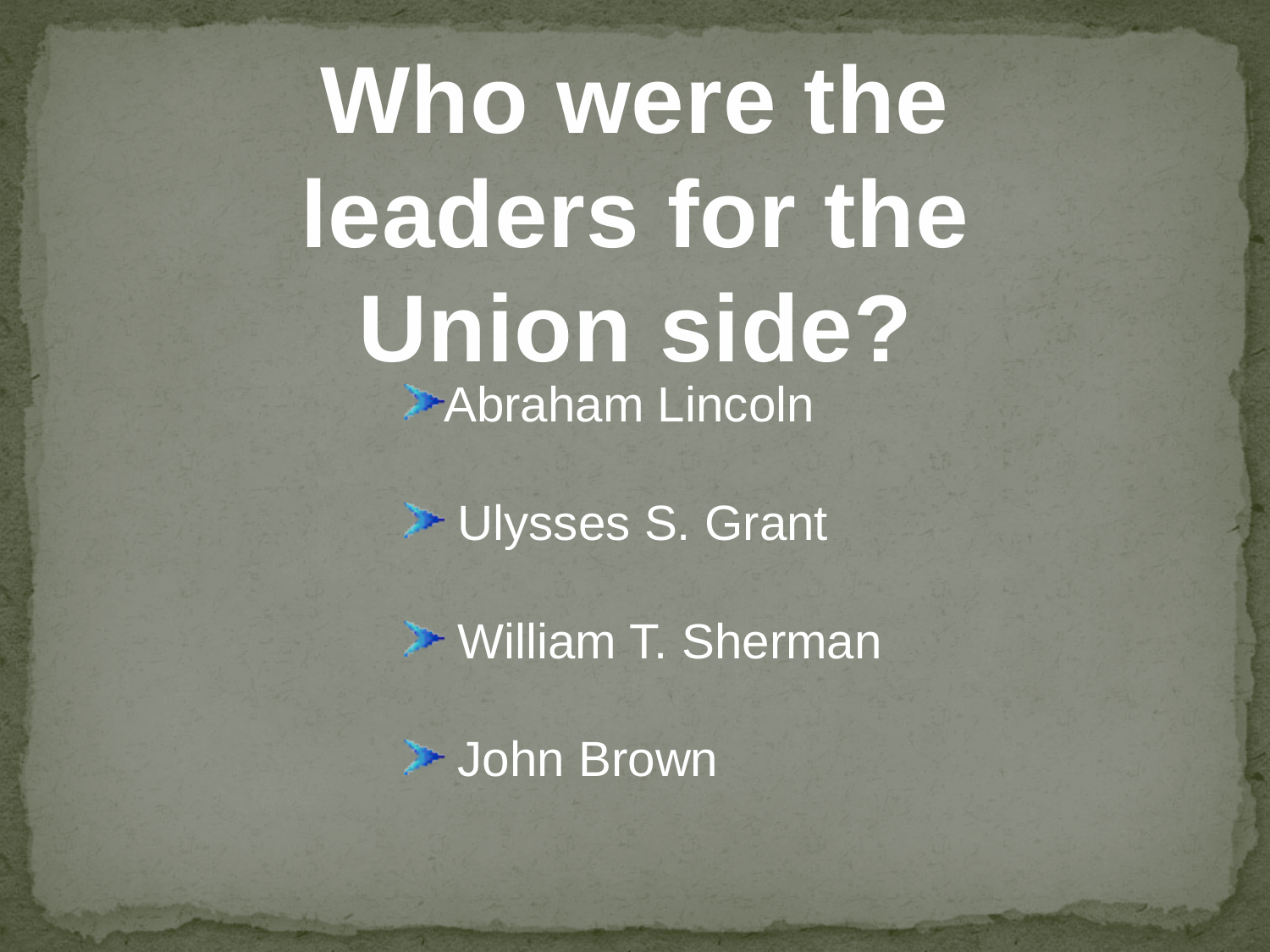

Who were the leaders for the Union side?
Abraham Lincoln
 Ulysses S. Grant
 William T. Sherman
 John Brown